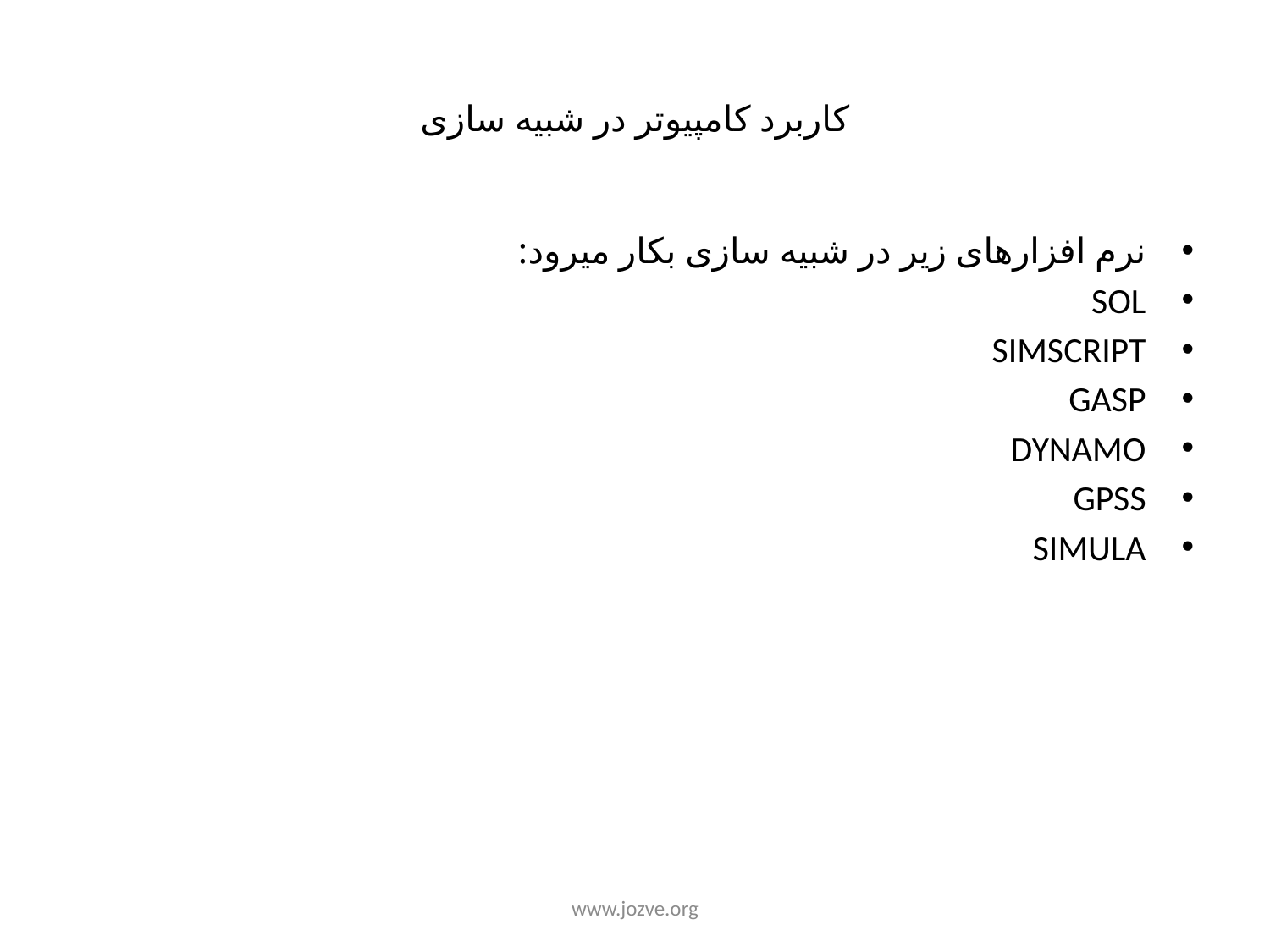

# کاربرد کامپیوتر در شبیه سازی
نرم افزارهای زیر در شبیه سازی بکار میرود:
SOL
SIMSCRIPT
GASP
DYNAMO
GPSS
SIMULA
www.jozve.org